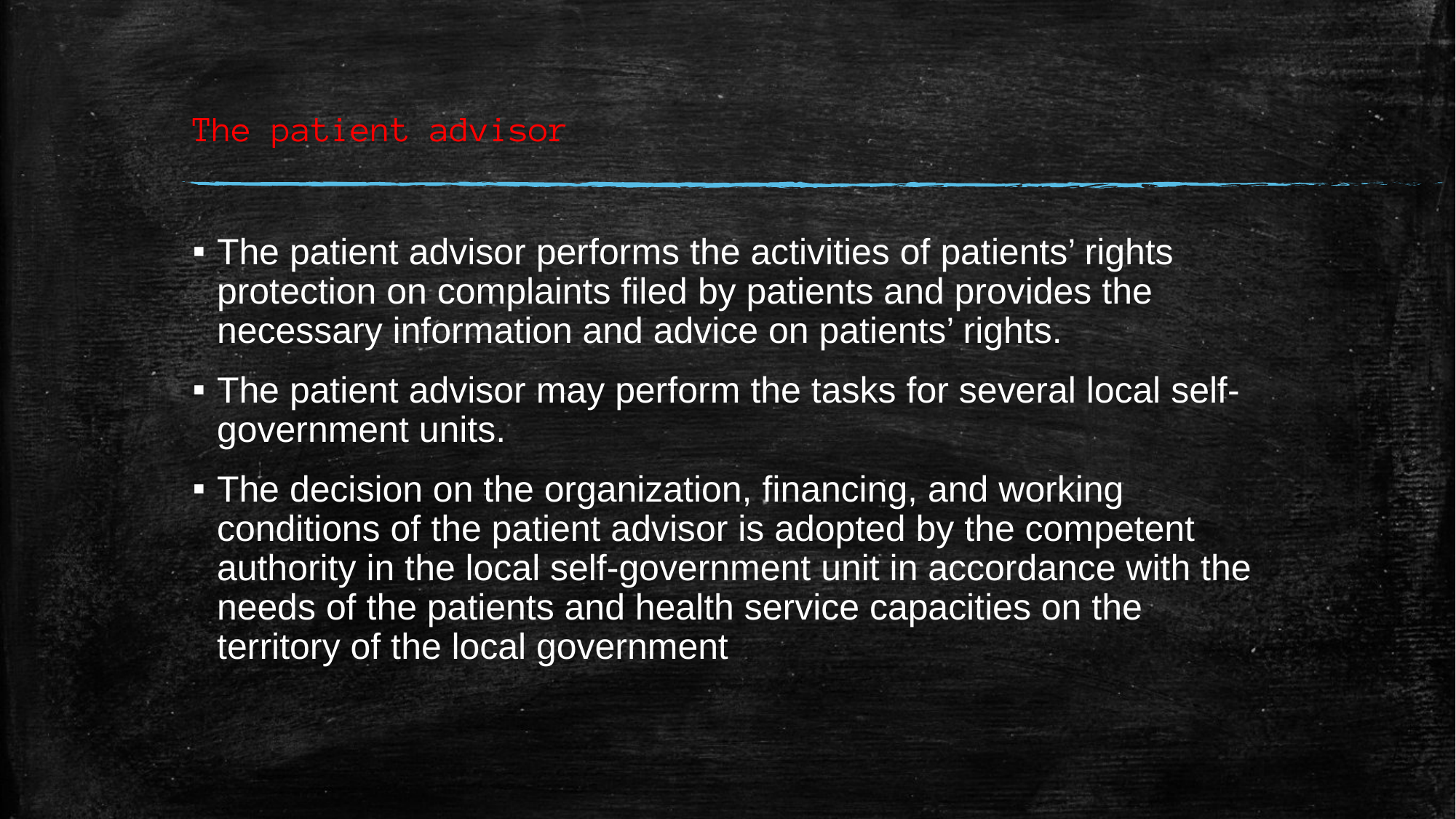

# The patient advisor
The patient advisor performs the activities of patients’ rights protection on complaints ﬁled by patients and provides the necessary information and advice on patients’ rights.
The patient advisor may perform the tasks for several local self-government units.
The decision on the organization, ﬁnancing, and working conditions of the patient advisor is adopted by the competent authority in the local self-government unit in accordance with the needs of the patients and health service capacities on the territory of the local government